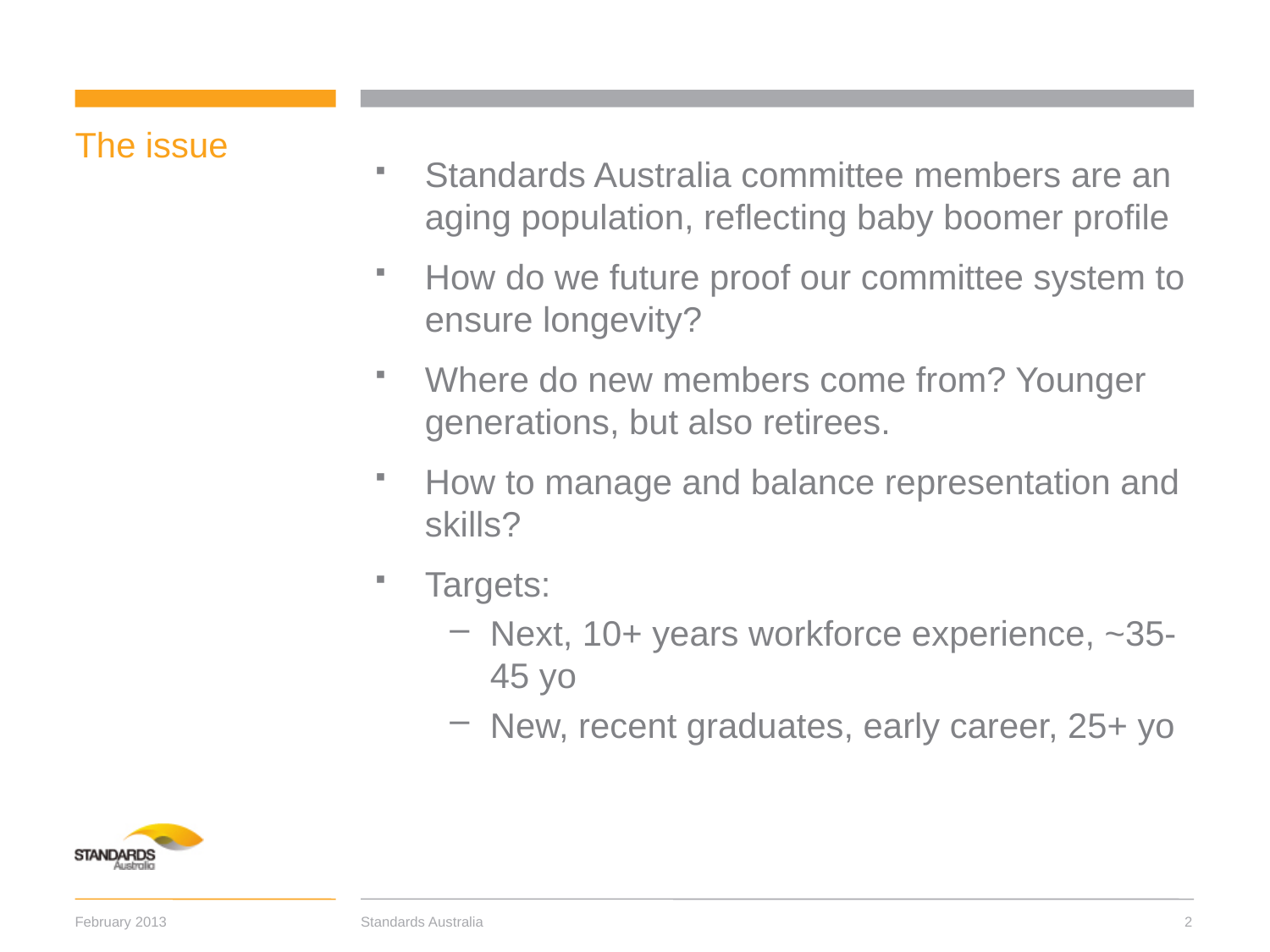

# The issue
Standards Australia committee members are an aging population, reflecting baby boomer profile
How do we future proof our committee system to ensure longevity?
Where do new members come from? Younger generations, but also retirees.
How to manage and balance representation and skills?
Targets:
Next, 10+ years workforce experience, ~35-45 yo
New, recent graduates, early career, 25+ yo

Standards Australia